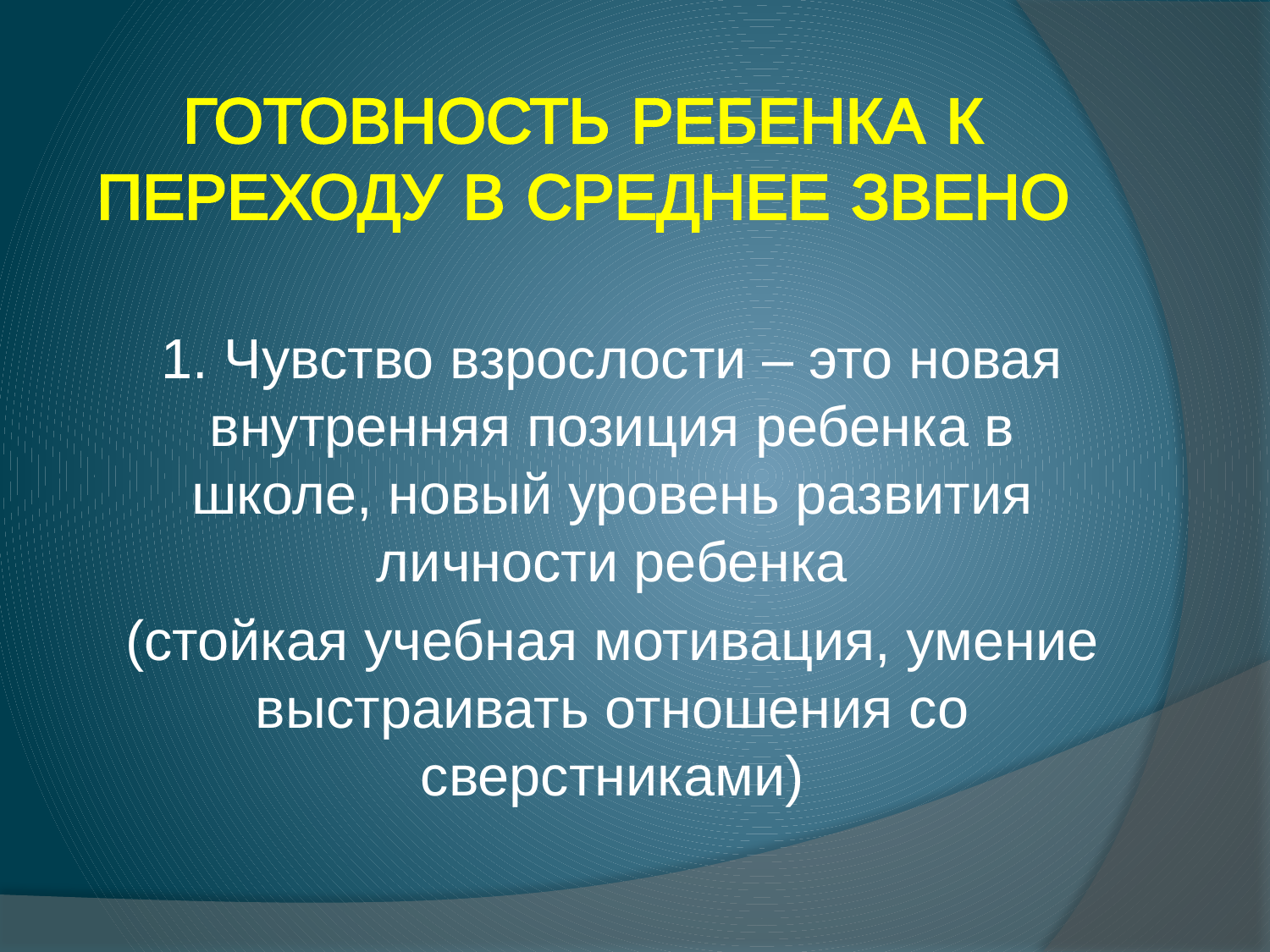

# ГОТОВНОСТЬ РЕБЕНКА К ПЕРЕХОДУ В СРЕДНЕЕ ЗВЕНО
1. Чувство взрослости – это новая внутренняя позиция ребенка в школе, новый уровень развития личности ребенка
(стойкая учебная мотивация, умение выстраивать отношения со сверстниками)